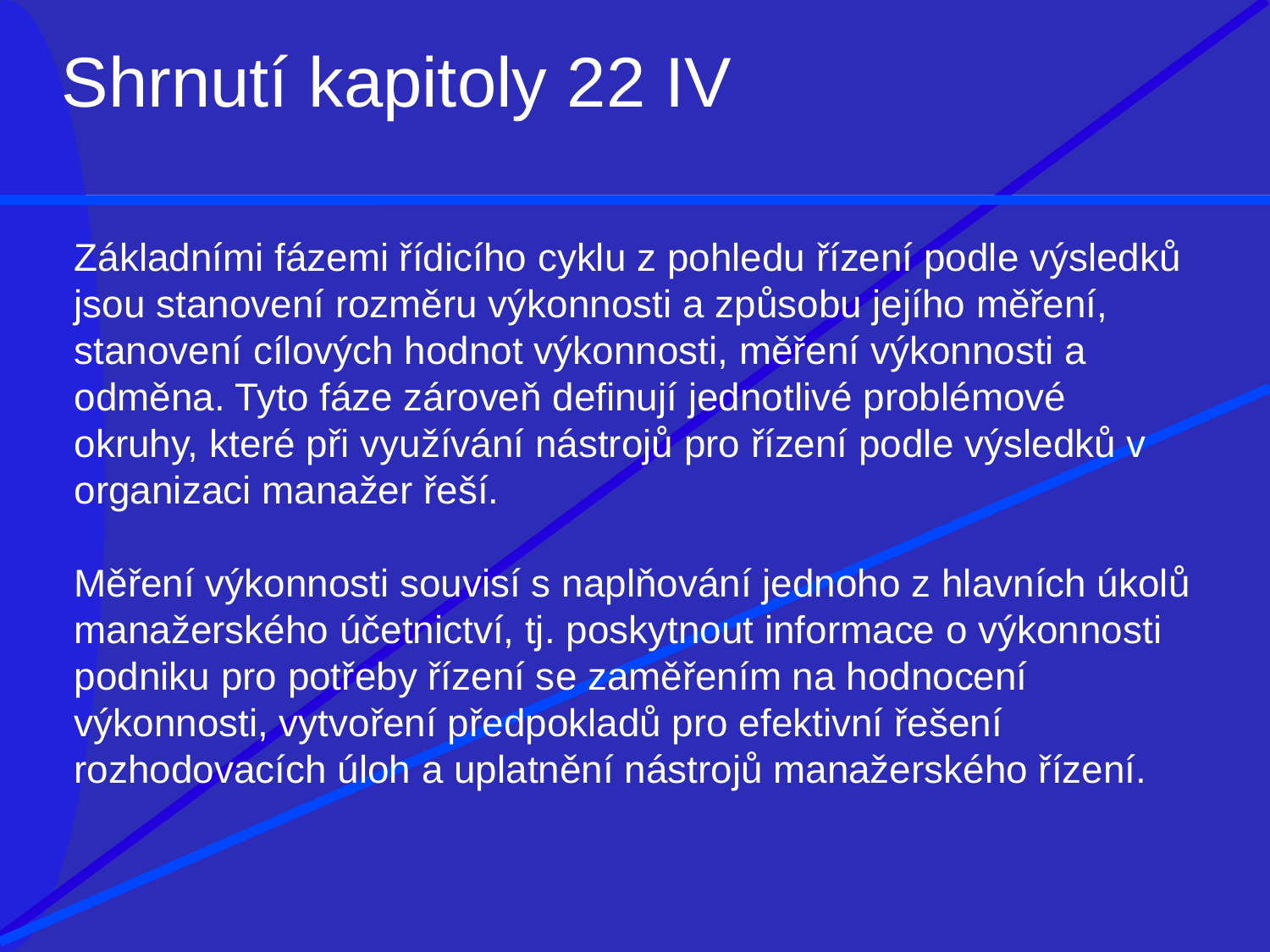

# Shrnutí kapitoly 22 IV
Základními fázemi řídicího cyklu z pohledu řízení podle výsledků jsou stanovení rozměru výkonnosti a způsobu jejího měření, stanovení cílových hodnot výkonnosti, měření výkonnosti a odměna. Tyto fáze zároveň definují jednotlivé problémové okruhy, které při využívání nástrojů pro řízení podle výsledků v organizaci manažer řeší.

Měření výkonnosti souvisí s naplňování jednoho z hlavních úkolů manažerského účetnictví, tj. poskytnout informace o výkonnosti podniku pro potřeby řízení se zaměřením na hodnocení výkonnosti, vytvoření předpokladů pro efektivní řešení rozhodovacích úloh a uplatnění nástrojů manažerského řízení.